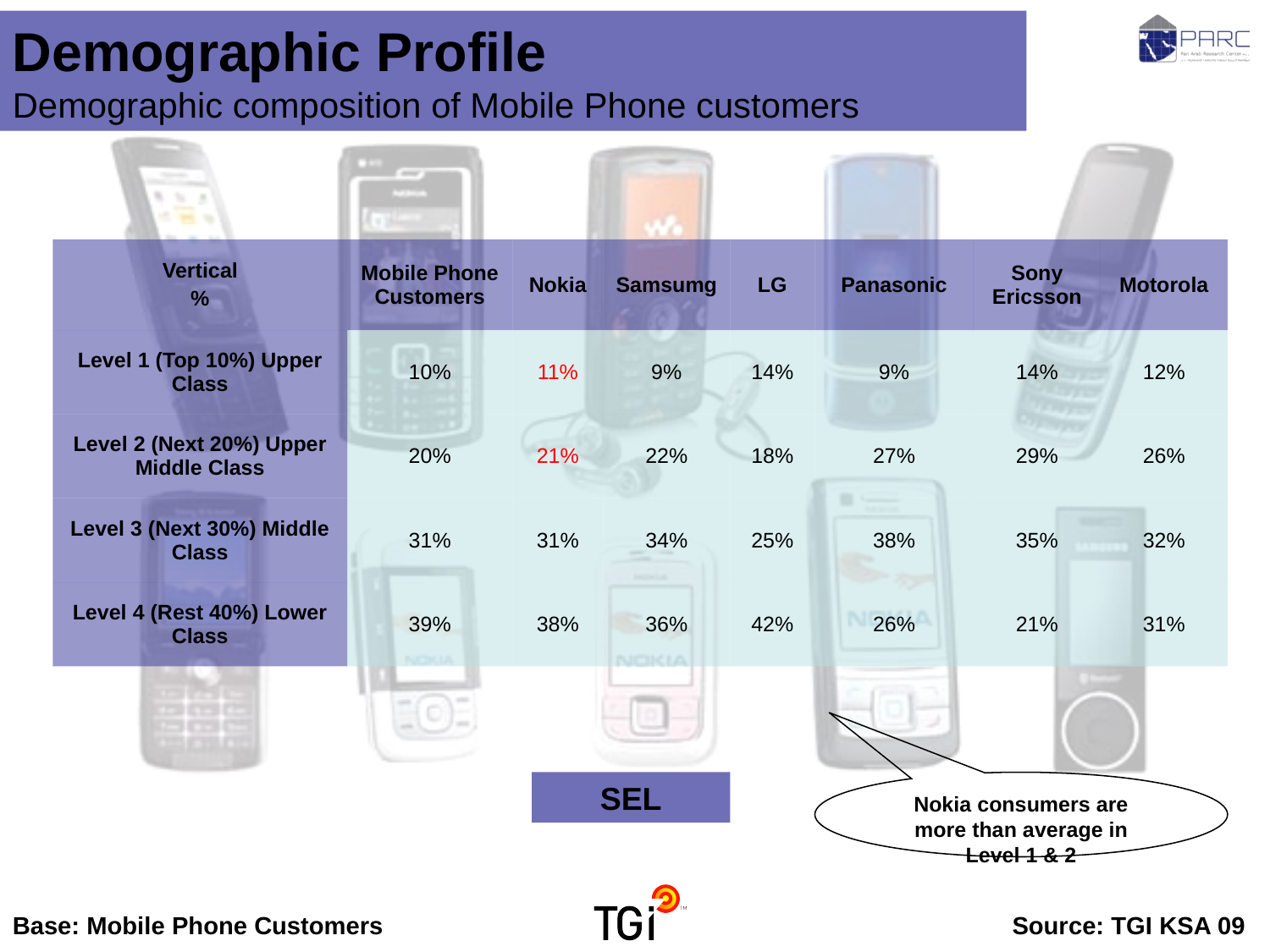

Demographic Profile                                 Demographic composition of Mobile Phone customers
| Vertical % | Mobile Phone Customers | Nokia | Samsumg | LG | Panasonic | Sony Ericsson | Motorola |
| --- | --- | --- | --- | --- | --- | --- | --- |
| Level 1 (Top 10%) Upper Class | 10% | 11% | 9% | 14% | 9% | 14% | 12% |
| Level 2 (Next 20%) Upper Middle Class | 20% | 21% | 22% | 18% | 27% | 29% | 26% |
| Level 3 (Next 30%) Middle Class | 31% | 31% | 34% | 25% | 38% | 35% | 32% |
| Level 4 (Rest 40%) Lower Class | 39% | 38% | 36% | 42% | 26% | 21% | 31% |
SEL
Nokia consumers are more than average in Level 1 & 2
Base: Mobile Phone Customers	Source: TGI KSA 09